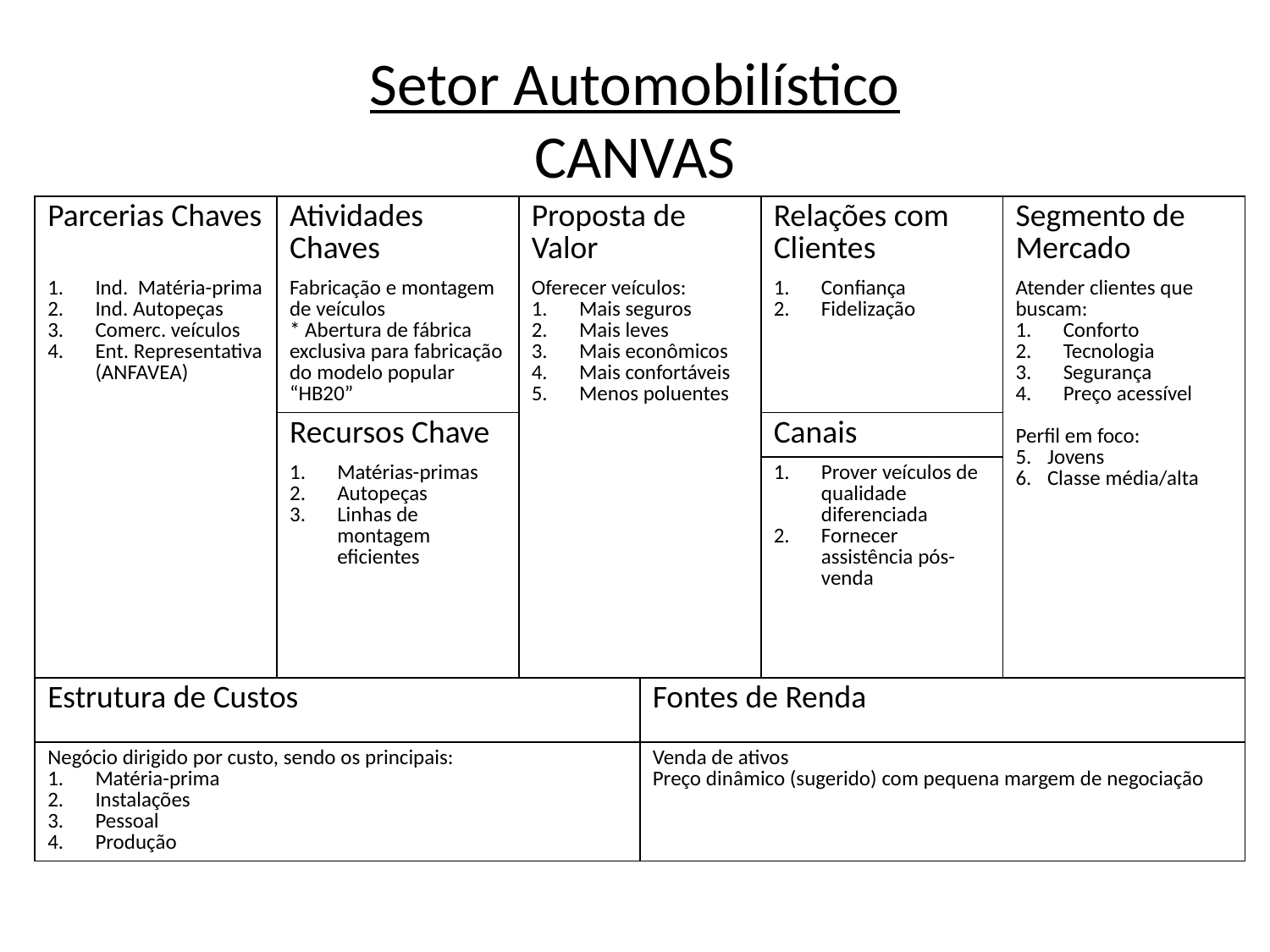

# Setor Automobilístico CANVAS
| Parcerias Chaves | Atividades Chaves | Proposta de Valor |  | Relações com Clientes | Segmento de Mercado |
| --- | --- | --- | --- | --- | --- |
| Ind. Matéria-prima Ind. Autopeças Comerc. veículos Ent. Representativa (ANFAVEA) | Fabricação e montagem de veículos \* Abertura de fábrica exclusiva para fabricação do modelo popular “HB20” | Oferecer veículos: Mais seguros Mais leves Mais econômicos Mais confortáveis Menos poluentes |  | Confiança Fidelização | Atender clientes que buscam: Conforto Tecnologia Segurança Preço acessível Perfil em foco: Jovens Classe média/alta |
|  | Recursos Chave |  |  | Canais |  |
|  | Matérias-primas Autopeças Linhas de montagem eficientes |  |  |  |  |
|  |  |  |  | Prover veículos de qualidade diferenciada Fornecer assistência pós-venda |  |
| Estrutura de Custos |  |  | Fontes de Renda |  |  |
| Negócio dirigido por custo, sendo os principais: Matéria-prima Instalações Pessoal Produção |  |  | Venda de ativos Preço dinâmico (sugerido) com pequena margem de negociação |  |  |